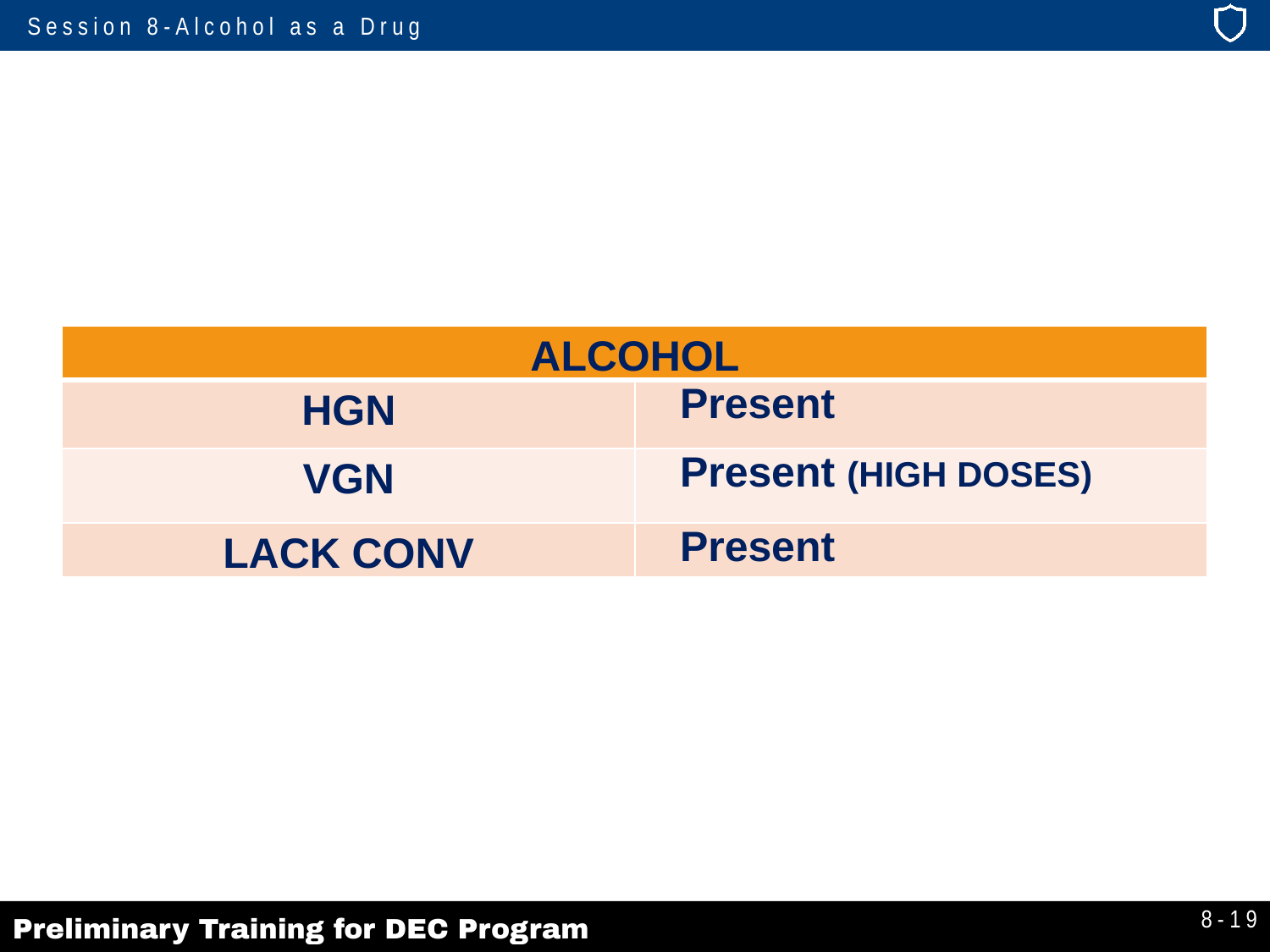

# Alcohol Symptomatology
| ALCOHOL | ALCOHOL |
| --- | --- |
| HGN | Present |
| VGN | Present (HIGH DOSES) |
| LACK CONV | Present |
8-19